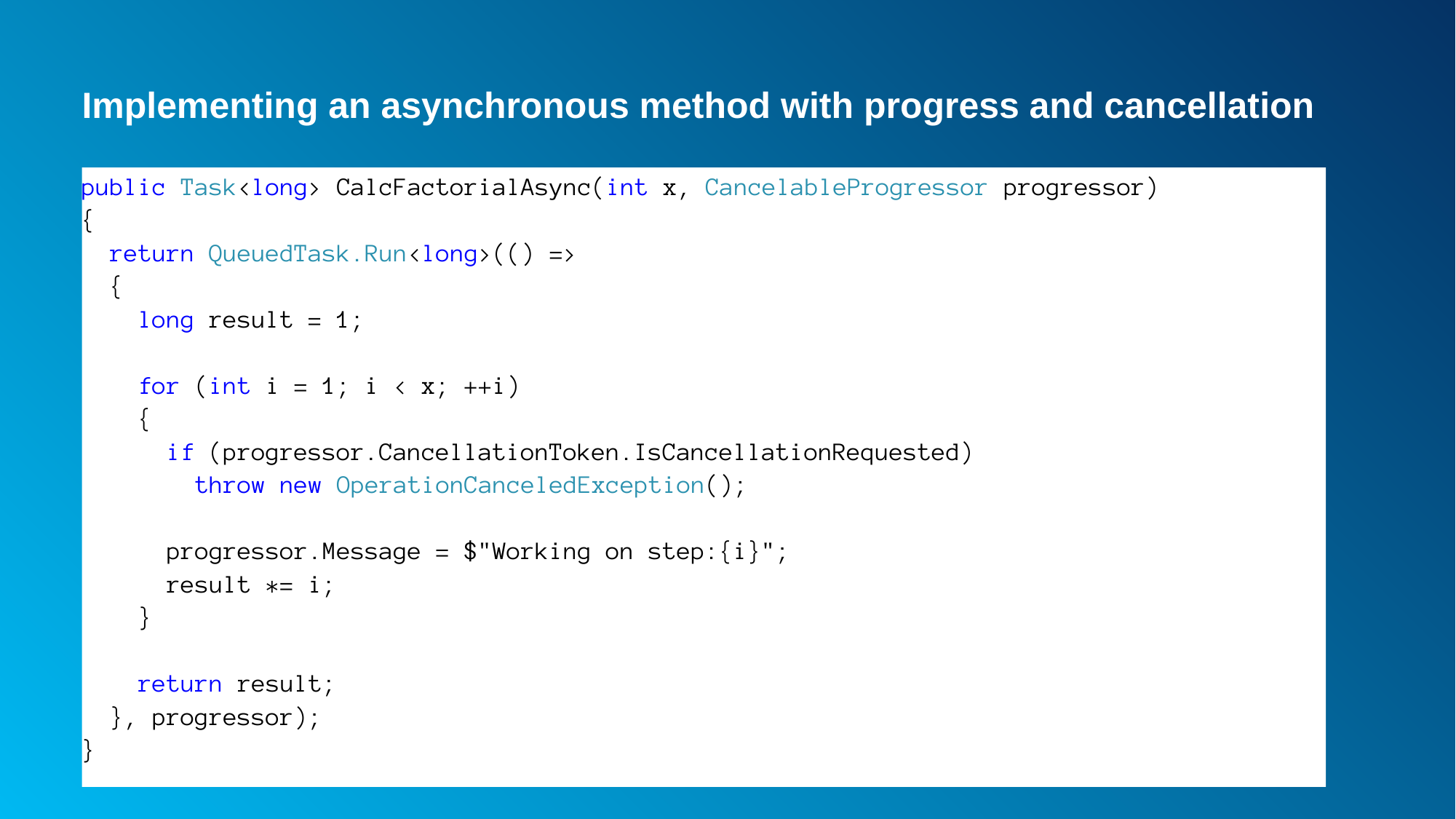

# Implementing an asynchronous method with progress and cancellation
public Task<long> CalcFactorialAsync(int x, CancelableProgressor progressor)
{
  return QueuedTask.Run<long>(() =>
  {
    long result = 1;

    for (int i = 1; i < x; ++i)
    {
      if (progressor.CancellationToken.IsCancellationRequested)
        throw new OperationCanceledException();

      progressor.Message = $"Working on step:{i}";
      result *= i;
    }

    return result;
  }, progressor);
}